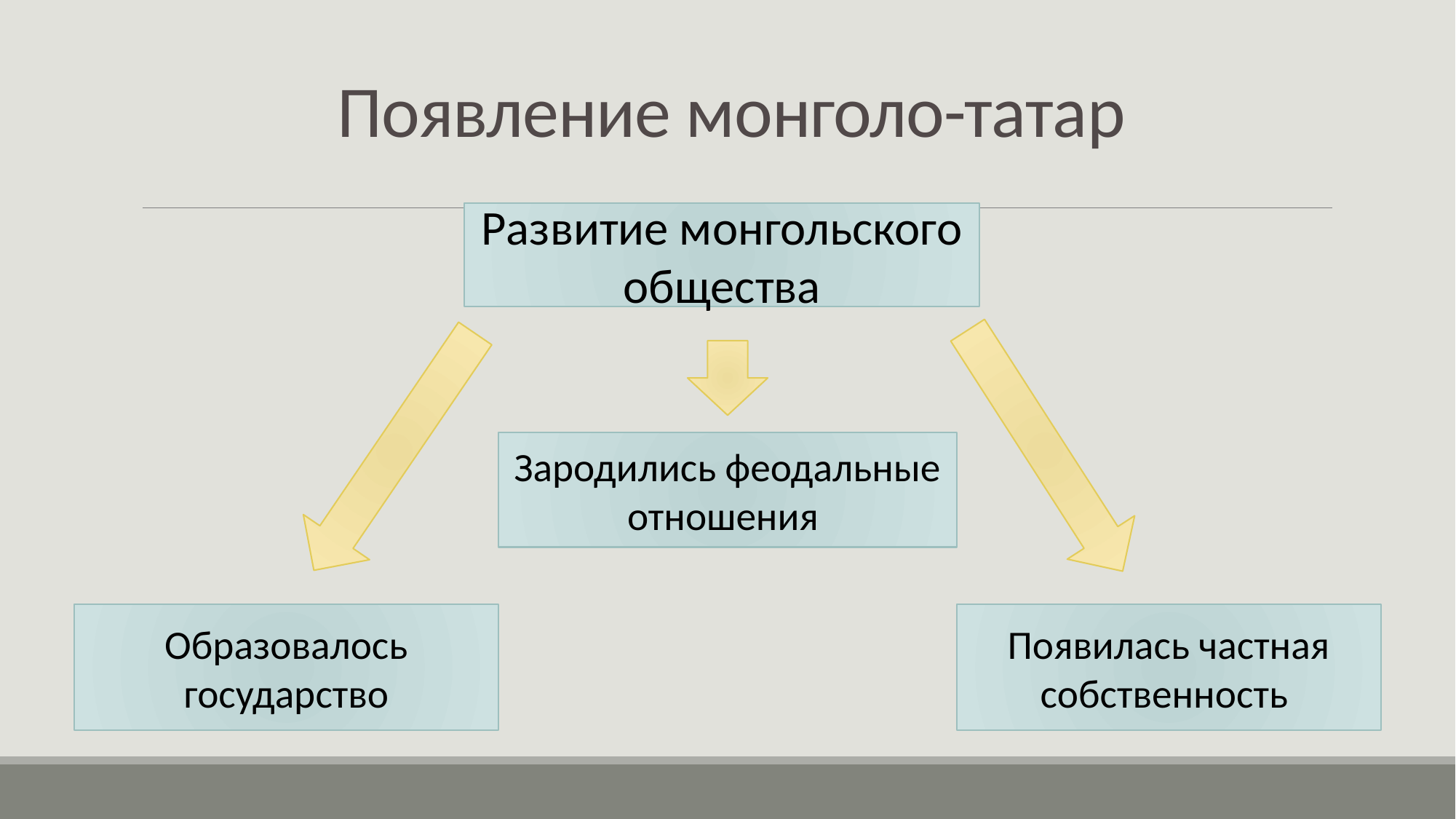

# Появление монголо-татар
Развитие монгольского общества

Зародились феодальные отношения
Образовалось государство
Появилась частная собственность